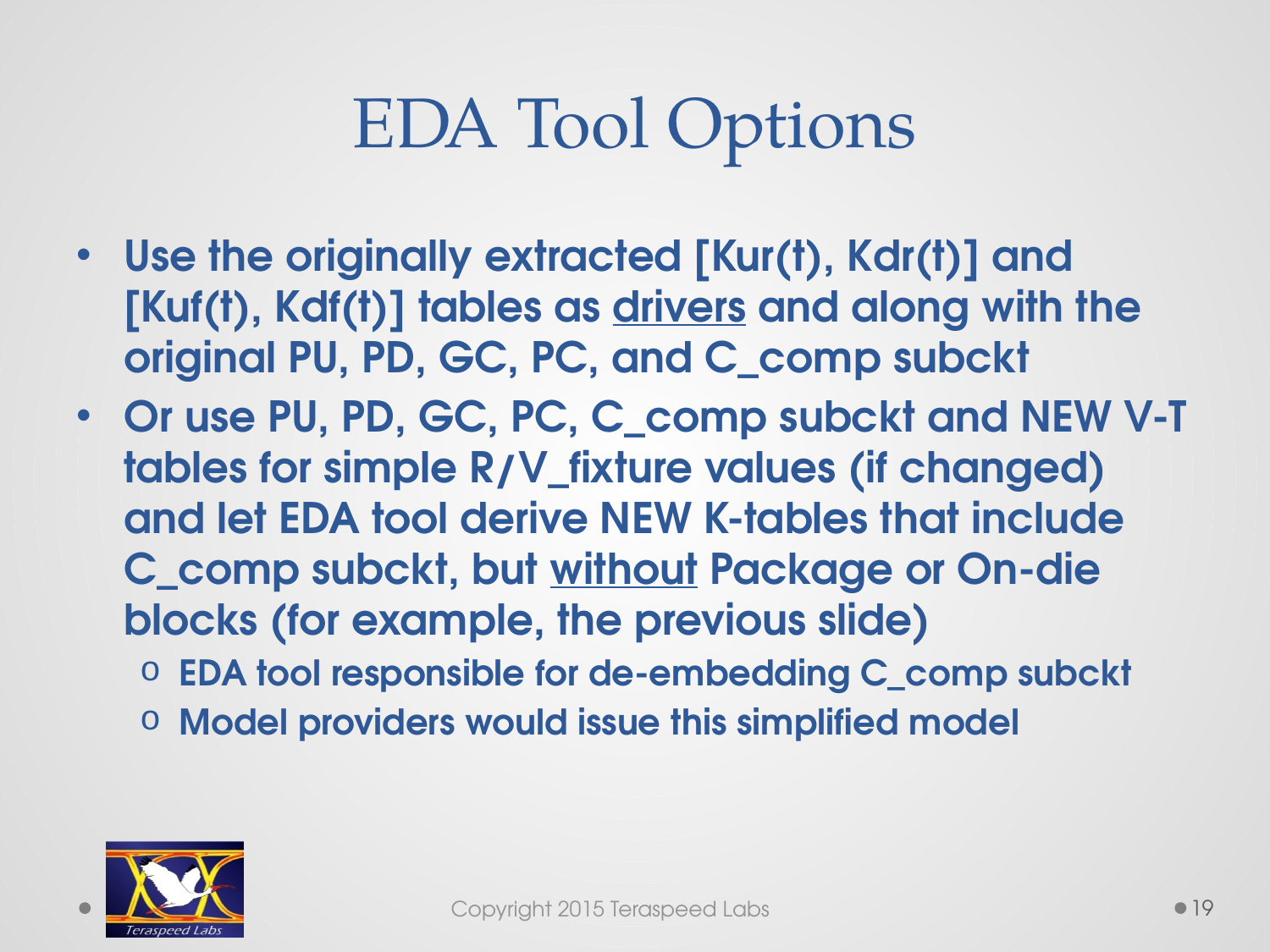

# EDA Tool Options
Use the originally extracted [Kur(t), Kdr(t)] and [Kuf(t), Kdf(t)] tables as drivers and along with the original PU, PD, GC, PC, and C_comp subckt
Or use PU, PD, GC, PC, C_comp subckt and NEW V-T tables for simple R/V_fixture values (if changed) and let EDA tool derive NEW K-tables that include C_comp subckt, but without Package or On-die blocks (for example, the previous slide)
EDA tool responsible for de-embedding C_comp subckt
Model providers would issue this simplified model

19
Copyright 2015 Teraspeed Labs